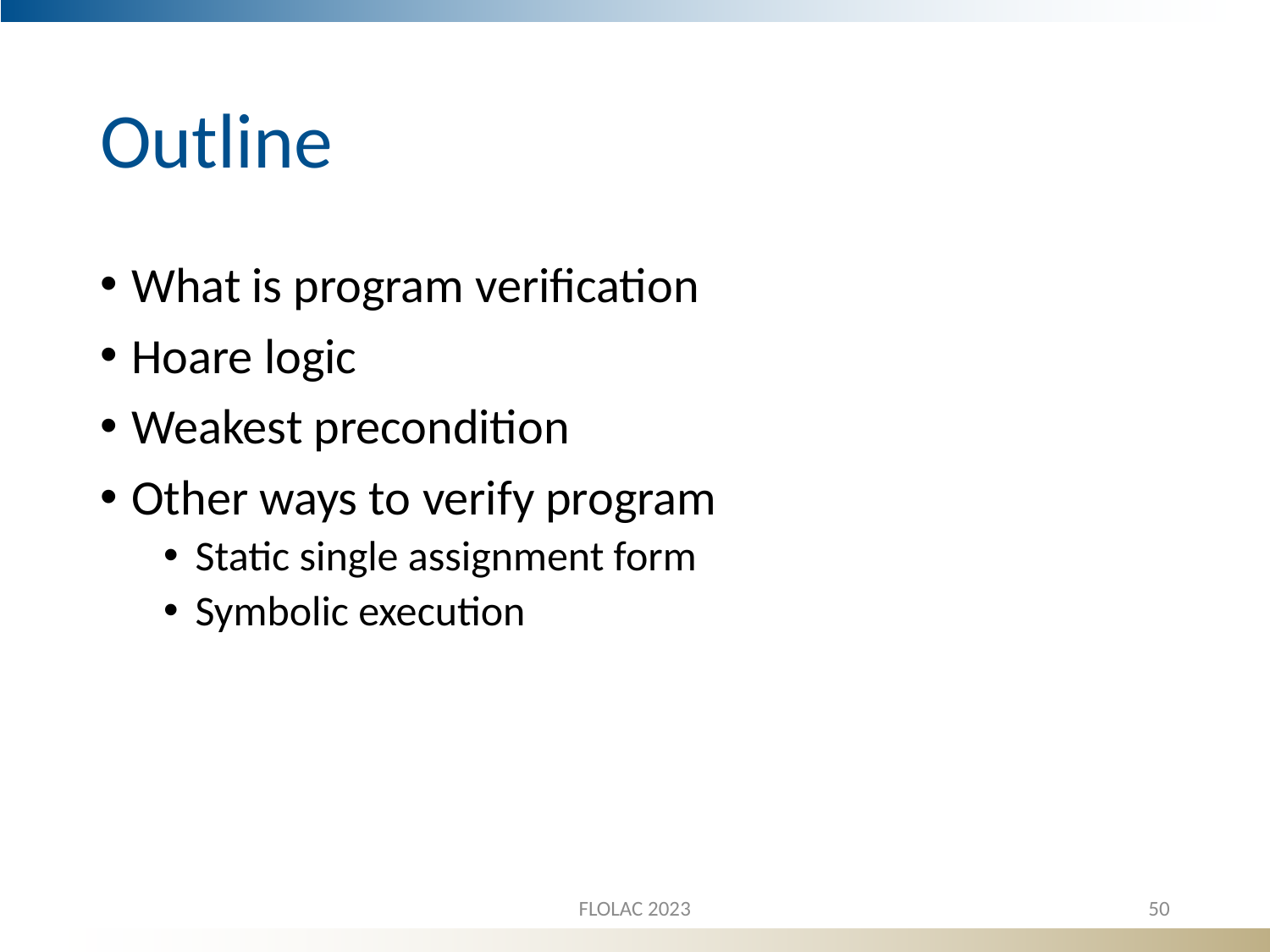

# Outline
What is program verification
Hoare logic
Weakest precondition
Other ways to verify program
Static single assignment form
Symbolic execution
FLOLAC 2023
50